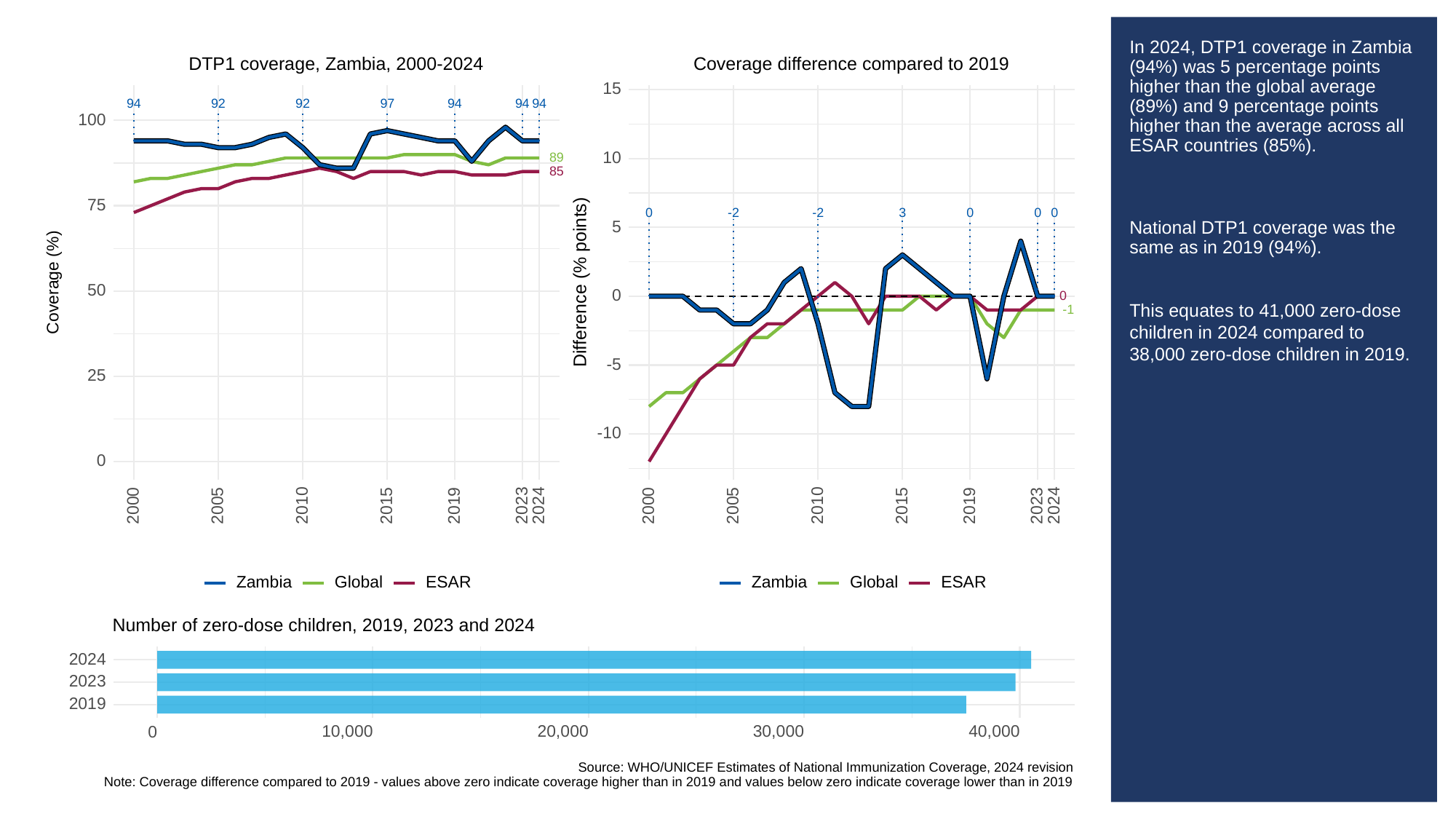

# In 2024, DTP1 coverage in Zambia (94%) was 5 percentage points higher than the global average (89%) and 9 percentage points higher than the average across all ESAR countries (85%).

National DTP1 coverage was the same as in 2019 (94%).

This equates to 41,000 zero-dose children in 2024 compared to 38,000 zero-dose children in 2019.

Coverage difference compared to 2019
DTP1 coverage, Zambia, 2000-2024
15

94
92
92
97
94
94
94

100

10
89

85

75

3
0
0
0
0
-2
-2

5

Difference (% points)
Coverage (%)

50
0

0

-1

-5

25

-10

0

2023
2023
2000
2005
2010
2015
2019
2024
2000
2005
2010
2015
2019
2024
Global
ESAR
Global
ESAR
Zambia
Zambia

Number of zero-dose children, 2019, 2023 and 2024

2024

2023

2019

10,000
20,000
30,000
40,000
0
Source: WHO/UNICEF Estimates of National Immunization Coverage, 2024 revision
Note: Coverage difference compared to 2019 - values above zero indicate coverage higher than in 2019 and values below zero indicate coverage lower than in 2019